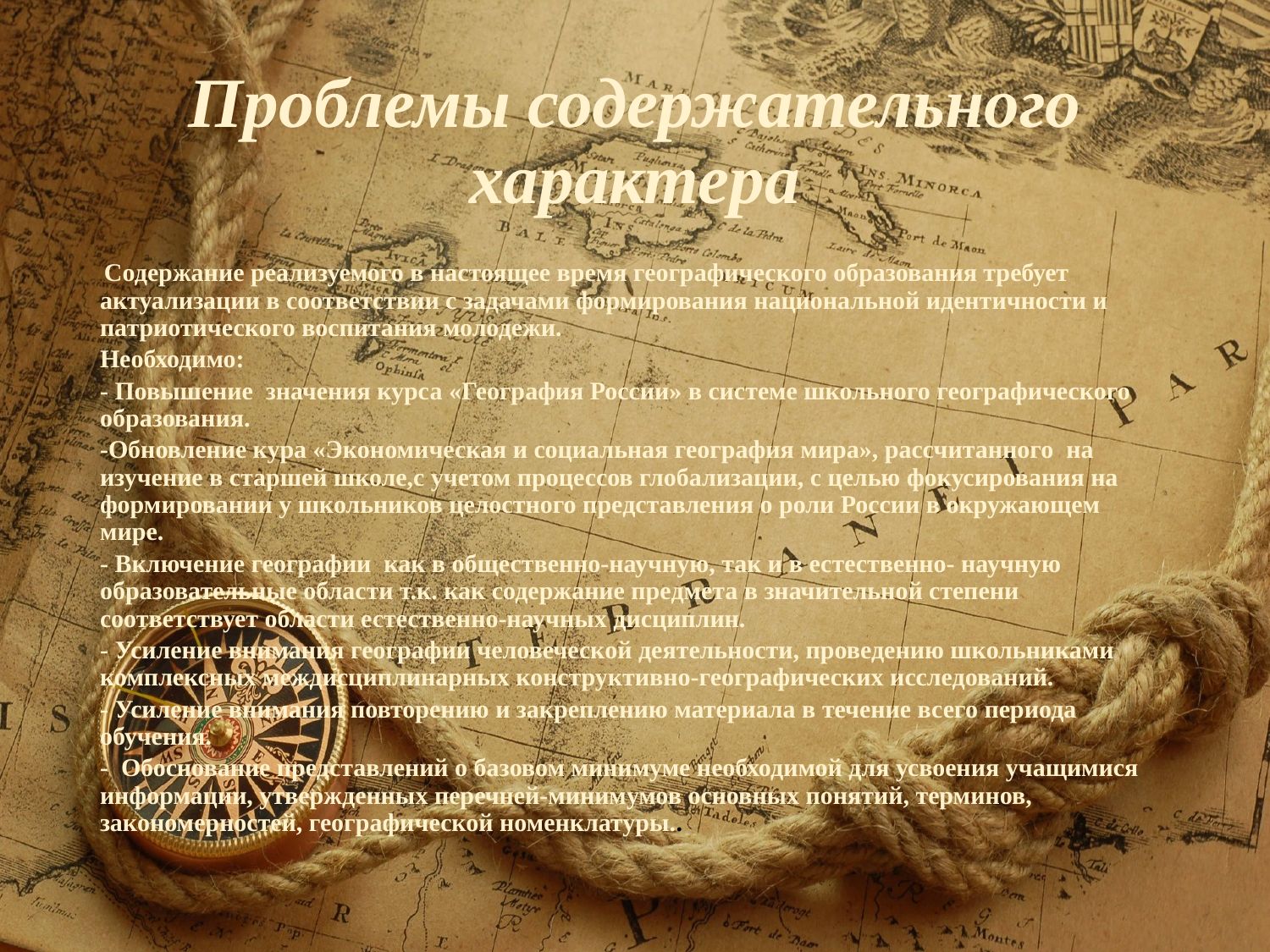

# Проблемы содержательного характера
 Содержание реализуемого в настоящее время географического образования требует актуализации в соответствии с задачами формирования национальной идентичности и патриотического воспитания молодежи.
Необходимо:
- Повышение  значения курса «География России» в системе школьного географического образования.
-Обновление кура «Экономическая и социальная география мира», рассчитанного  на изучение в старшей школе,с учетом процессов глобализации, с целью фокусирования на формировании у школьников целостного представления о роли России в окружающем мире.
- Включение географии  как в общественно-научную, так и в естественно- научную образовательные области т.к. как содержание предмета в значительной степени соответствует области естественно-научных дисциплин.
- Усиление внимания географии человеческой деятельности, проведению школьниками комплексных междисциплинарных конструктивно-географических исследований.
- Усиление внимания повторению и закреплению материала в течение всего периода обучения.
-  Обоснование представлений о базовом минимуме необходимой для усвоения учащимися информации, утвержденных перечней-минимумов основных понятий, терминов, закономерностей, географической номенклатуры..